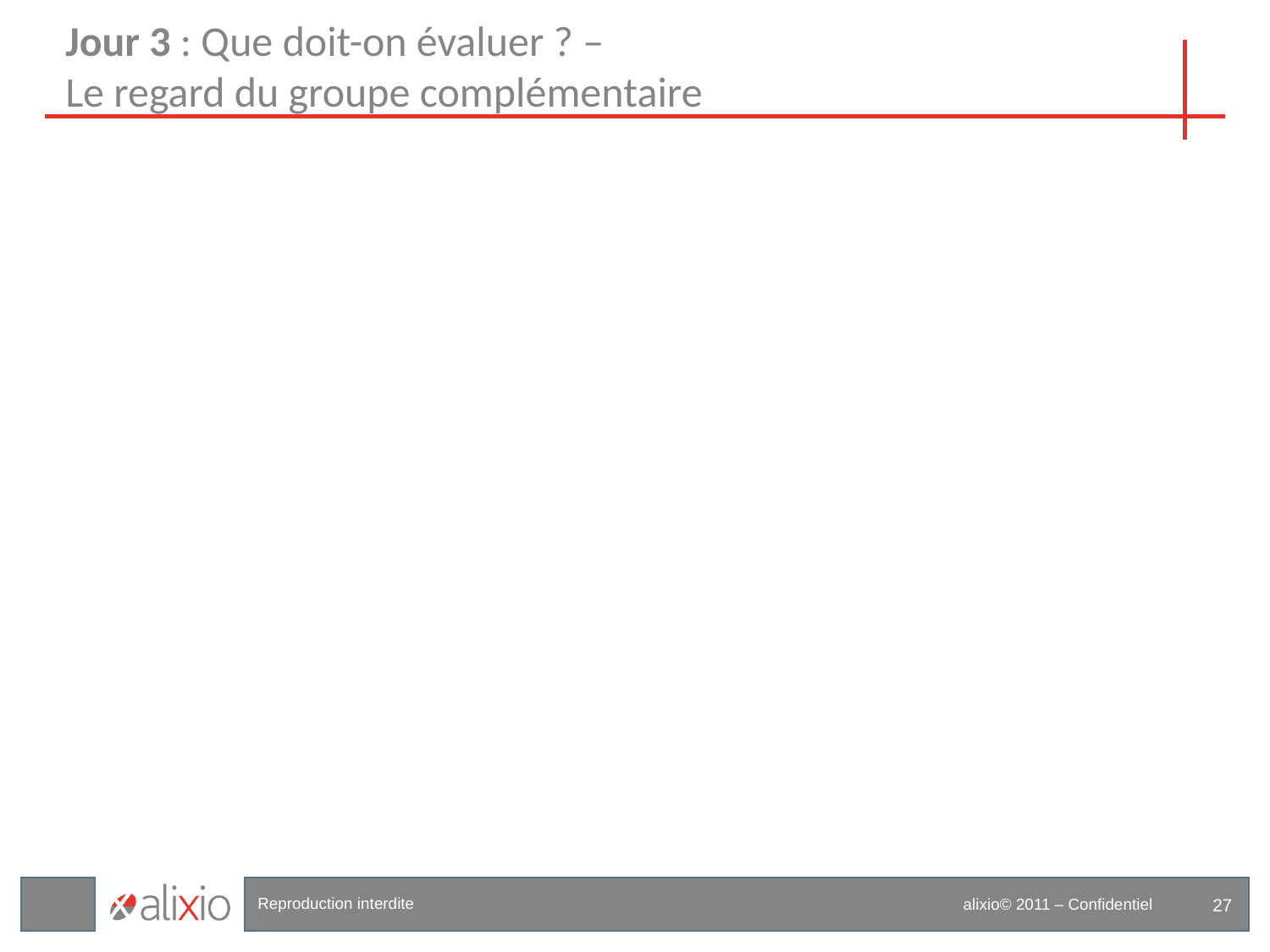

# Jour 3 : Que doit-on évaluer ? – Le regard du groupe complémentaire

27